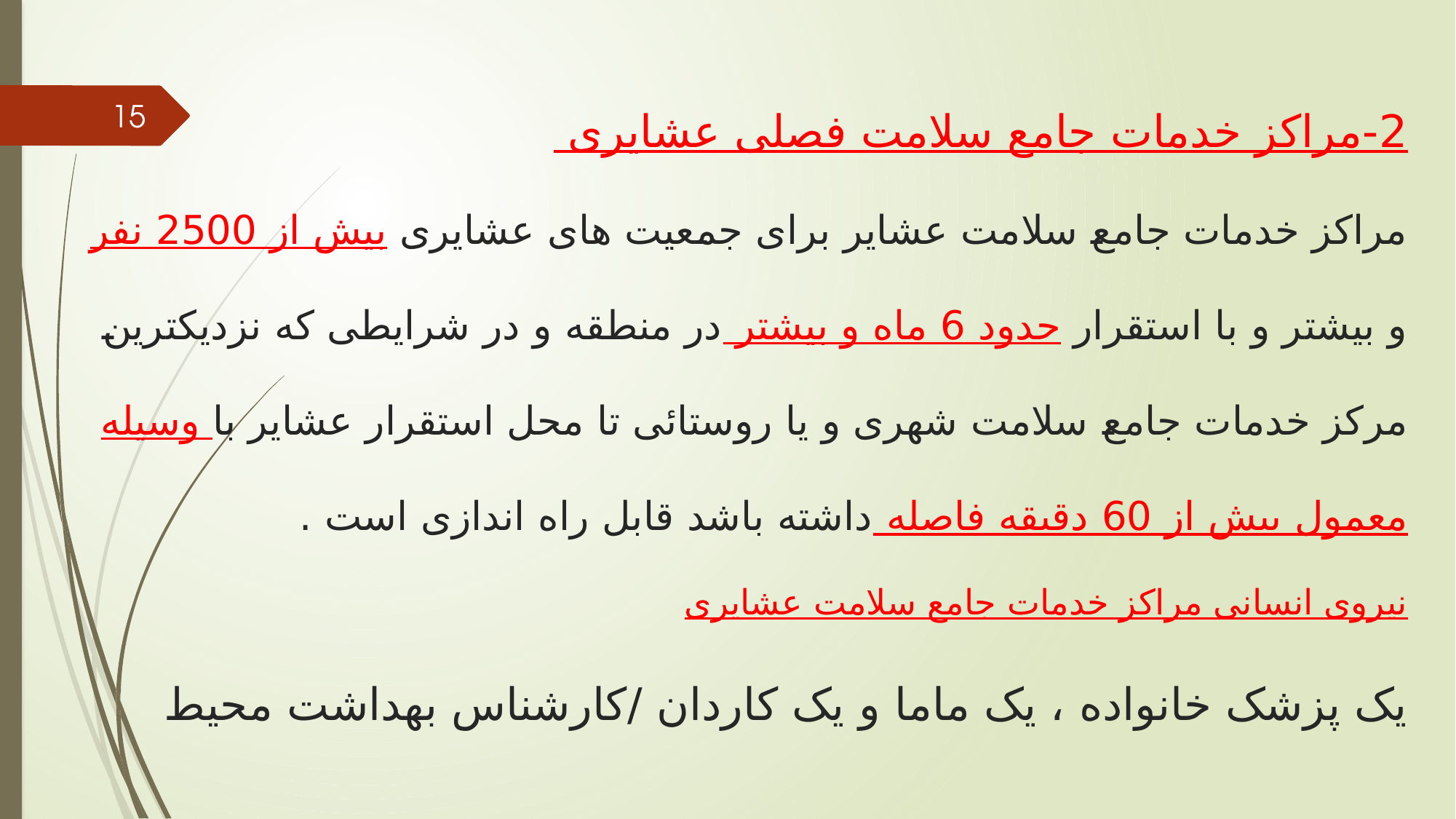

# 2-مراکز خدمات جامع سلامت فصلی عشایری مراکز خدمات جامع سلامت عشایر برای جمعیت های عشایری بیش از 2500 نفر و بیشتر و با استقرار حدود 6 ماه و بیشتر در منطقه و در شرایطی که نزدیکترین مرکز خدمات جامع سلامت شهری و یا روستائی تا محل استقرار عشایر با وسیله معمول بیش از 60 دقیقه فاصله داشته باشد قابل راه اندازی است . نیروی انسانی مراکز خدمات جامع سلامت عشایری یک پزشک خانواده ، یک ماما و یک کاردان /کارشناس بهداشت محیط
15